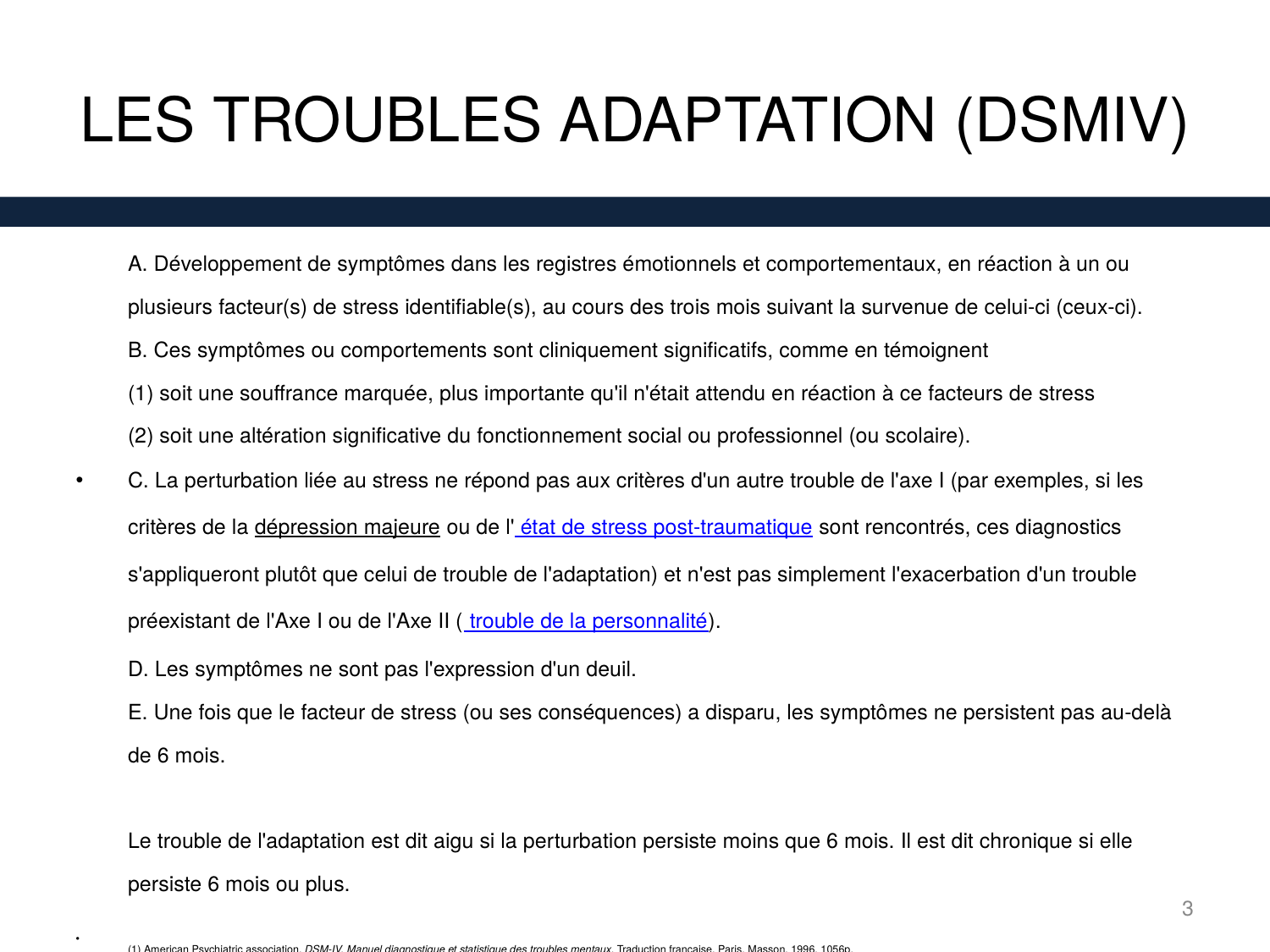

# LES TROUBLES ADAPTATION (DSMIV)

A. Développement de symptômes dans les registres émotionnels et comportementaux, en réaction à un ou plusieurs facteur(s) de stress identifiable(s), au cours des trois mois suivant la survenue de celui-ci (ceux-ci).
B. Ces symptômes ou comportements sont cliniquement significatifs, comme en témoignent
(1) soit une souffrance marquée, plus importante qu'il n'était attendu en réaction à ce facteurs de stress
(2) soit une altération significative du fonctionnement social ou professionnel (ou scolaire).
C. La perturbation liée au stress ne répond pas aux critères d'un autre trouble de l'axe I (par exemples, si les critères de la dépression majeure ou de l' état de stress post-traumatique sont rencontrés, ces diagnostics s'appliqueront plutôt que celui de trouble de l'adaptation) et n'est pas simplement l'exacerbation d'un trouble préexistant de l'Axe I ou de l'Axe II ( trouble de la personnalité).
D. Les symptômes ne sont pas l'expression d'un deuil.
E. Une fois que le facteur de stress (ou ses conséquences) a disparu, les symptômes ne persistent pas au-delà de 6 mois.
Le trouble de l'adaptation est dit aigu si la perturbation persiste moins que 6 mois. Il est dit chronique si elle persiste 6 mois ou plus.

(1) American Psychiatric association, DSM-IV, Manuel diagnostique et statistique des troubles mentaux. Traduction française, Paris, Masson, 1996, 1056p.
3